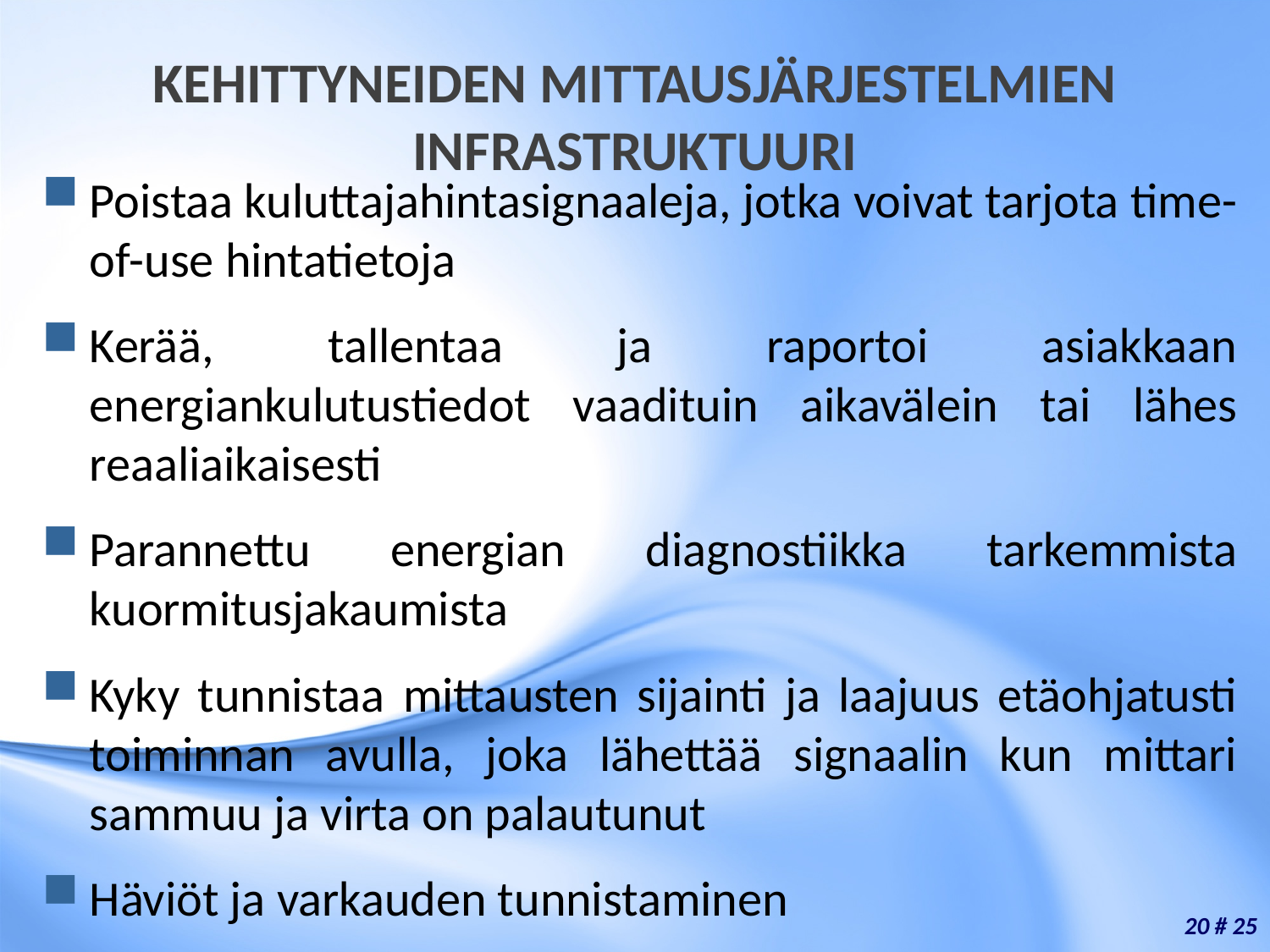

# KEHITTYNEIDEN MITTAUSJÄRJESTELMIEN INFRASTRUKTUURI
Poistaa kuluttajahintasignaaleja, jotka voivat tarjota time-of-use hintatietoja
Kerää, tallentaa ja raportoi asiakkaan energiankulutustiedot vaadituin aikavälein tai lähes reaaliaikaisesti
Parannettu energian diagnostiikka tarkemmista kuormitusjakaumista
Kyky tunnistaa mittausten sijainti ja laajuus etäohjatusti toiminnan avulla, joka lähettää signaalin kun mittari sammuu ja virta on palautunut
Häviöt ja varkauden tunnistaminen
20 # 25